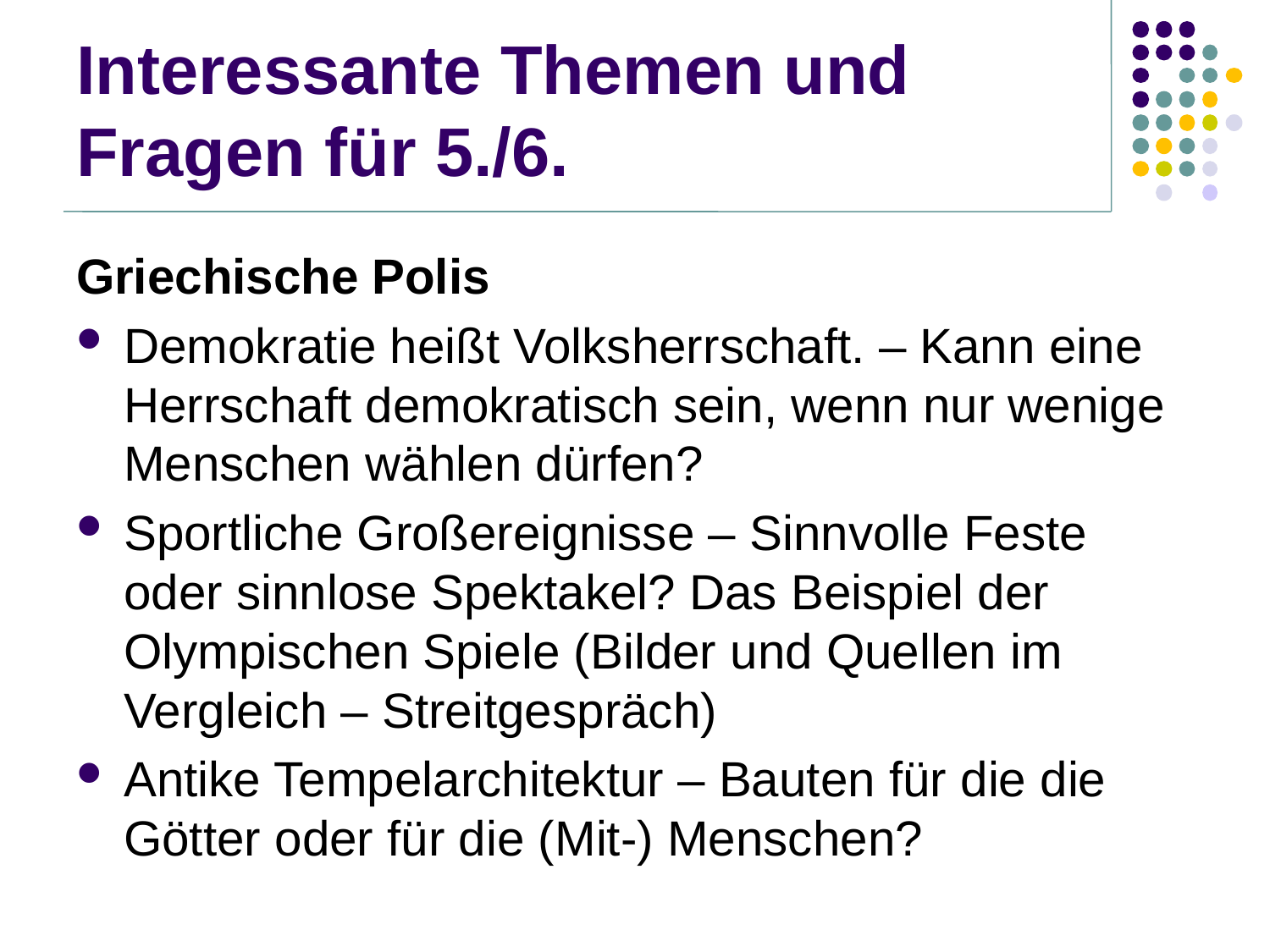

# Interessante Themen und Fragen für 5./6.
Griechische Polis
Demokratie heißt Volksherrschaft. – Kann eine Herrschaft demokratisch sein, wenn nur wenige Menschen wählen dürfen?
Sportliche Großereignisse – Sinnvolle Feste oder sinnlose Spektakel? Das Beispiel der Olympischen Spiele (Bilder und Quellen im Vergleich – Streitgespräch)
Antike Tempelarchitektur – Bauten für die die Götter oder für die (Mit-) Menschen?